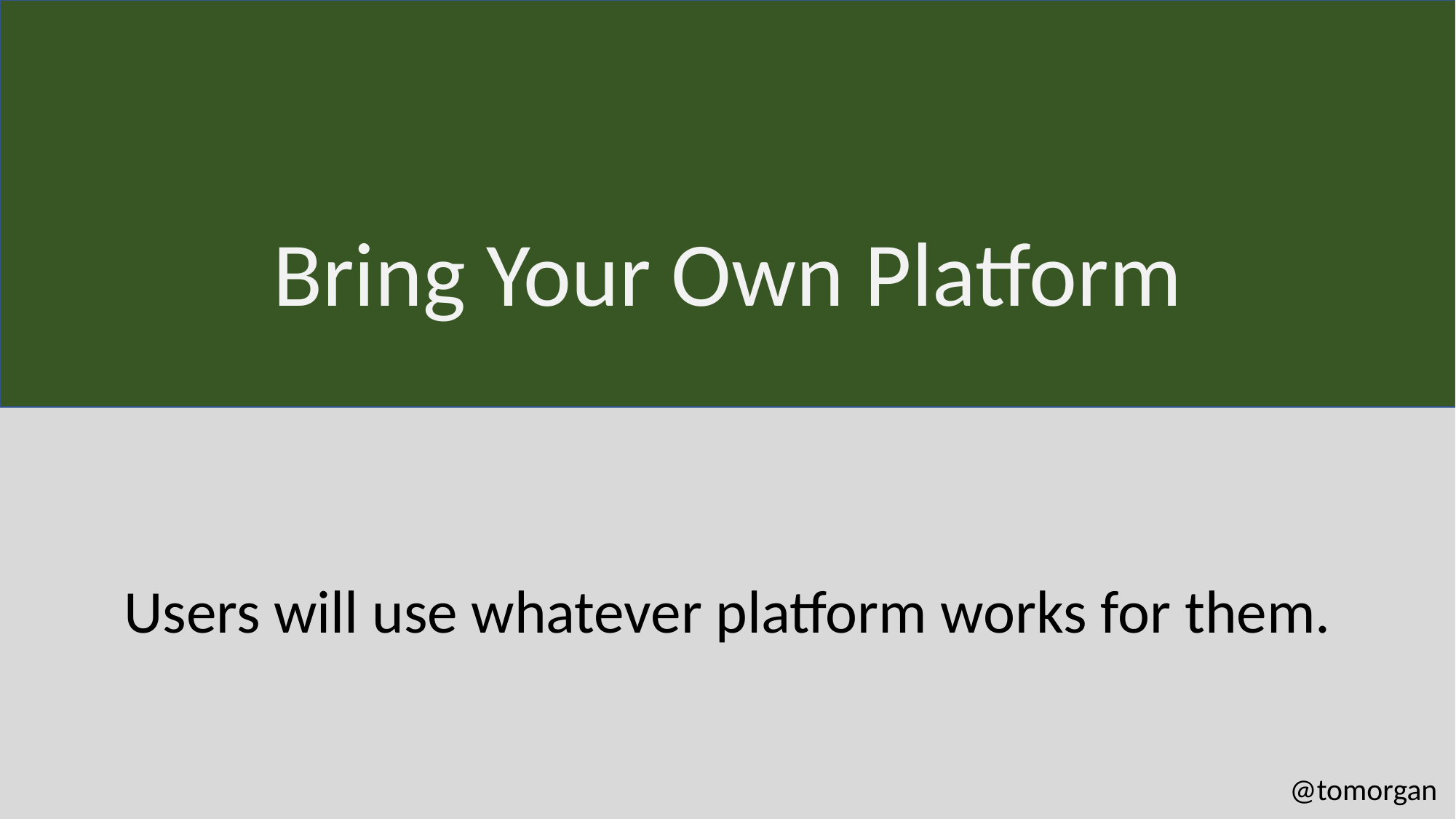

# Bring Your Own Platform
Users will use whatever platform works for them.